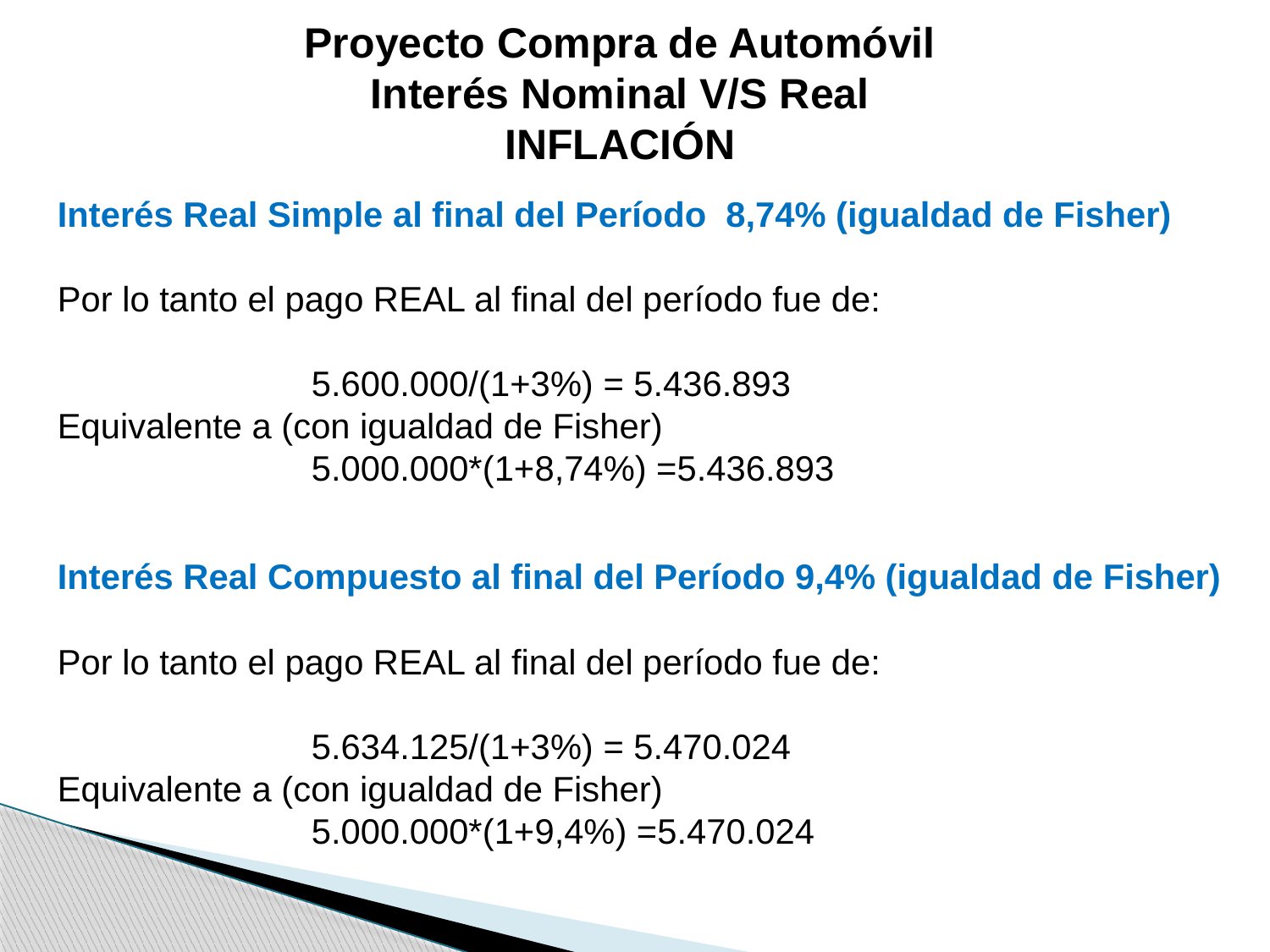

Proyecto Compra de Automóvil
Interés Nominal V/S Real
INFLACIÓN
Interés Real Simple al final del Período  8,74% (igualdad de Fisher)

Por lo tanto el pago REAL al final del período fue de:

		5.600.000/(1+3%) = 5.436.893
Equivalente a (con igualdad de Fisher)
		5.000.000*(1+8,74%) =5.436.893

Interés Real Compuesto al final del Período 9,4% (igualdad de Fisher)

Por lo tanto el pago REAL al final del período fue de:

		5.634.125/(1+3%) = 5.470.024
Equivalente a (con igualdad de Fisher)
		5.000.000*(1+9,4%) =5.470.024